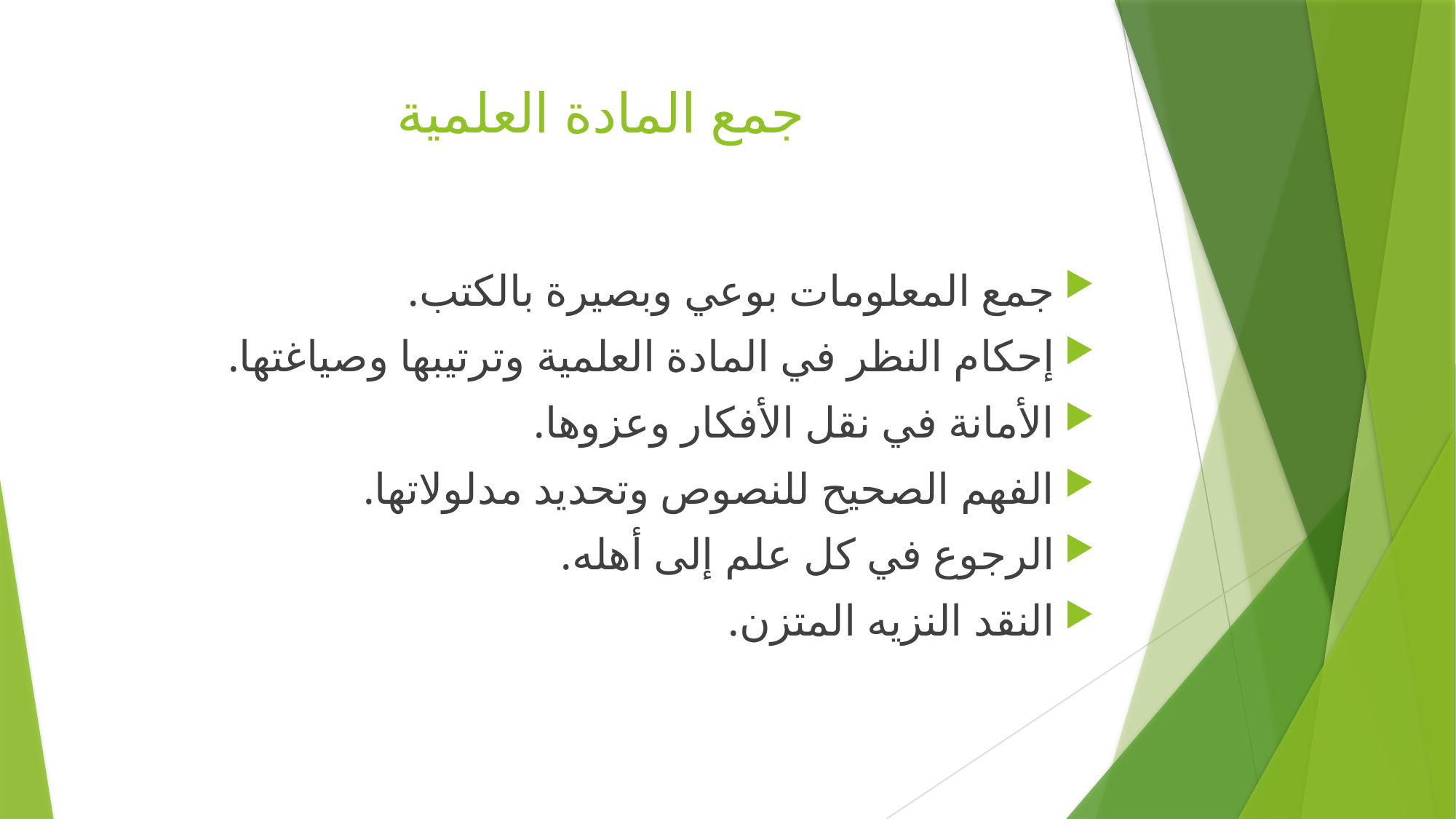

# جمع المادة العلمية
جمع المعلومات بوعي وبصيرة بالكتب.
إحكام النظر في المادة العلمية وترتيبها وصياغتها.
الأمانة في نقل الأفكار وعزوها.
الفهم الصحيح للنصوص وتحديد مدلولاتها.
الرجوع في كل علم إلى أهله.
النقد النزيه المتزن.